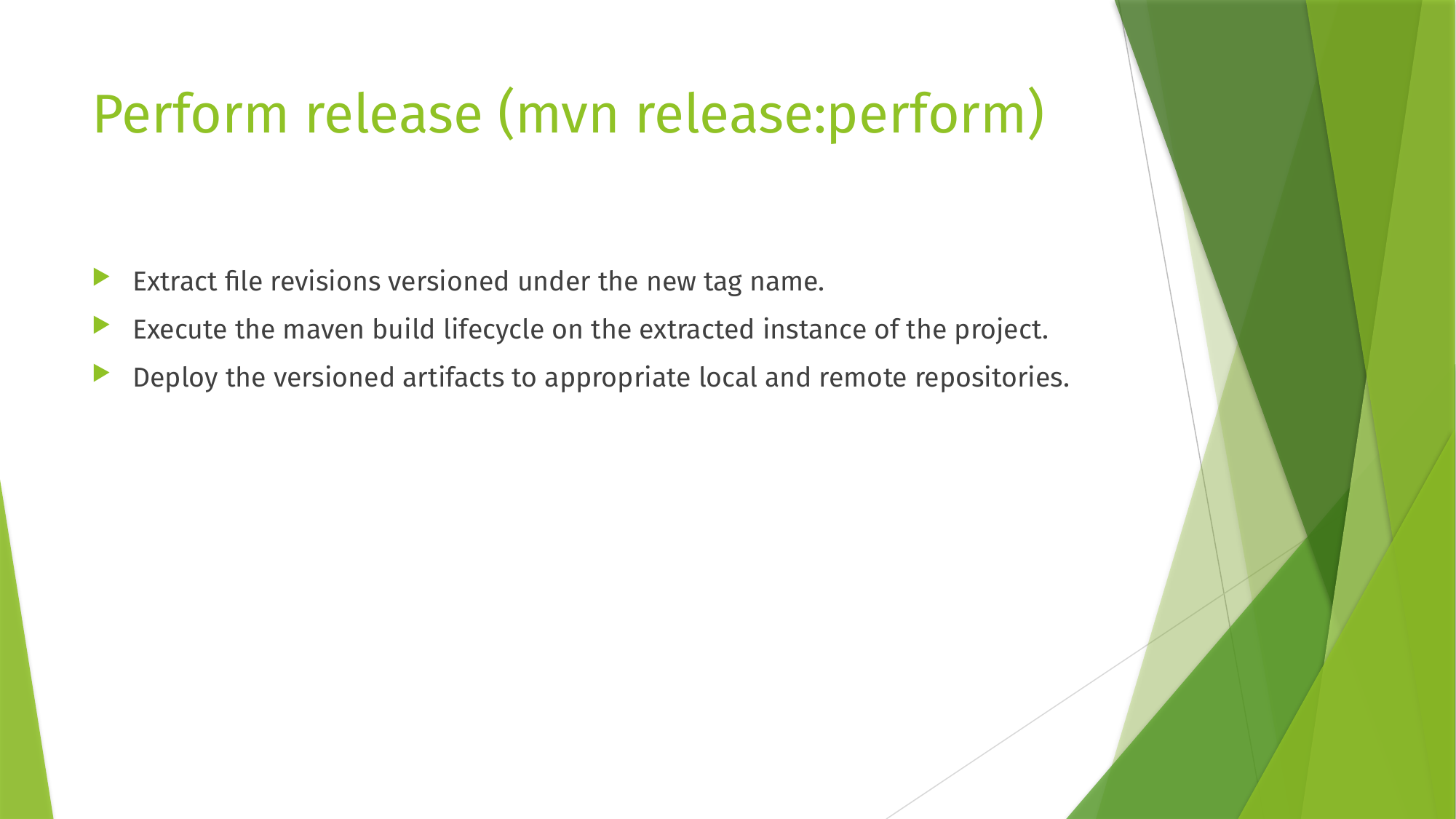

# Perform release (mvn release:perform)
Extract file revisions versioned under the new tag name.
Execute the maven build lifecycle on the extracted instance of the project.
Deploy the versioned artifacts to appropriate local and remote repositories.